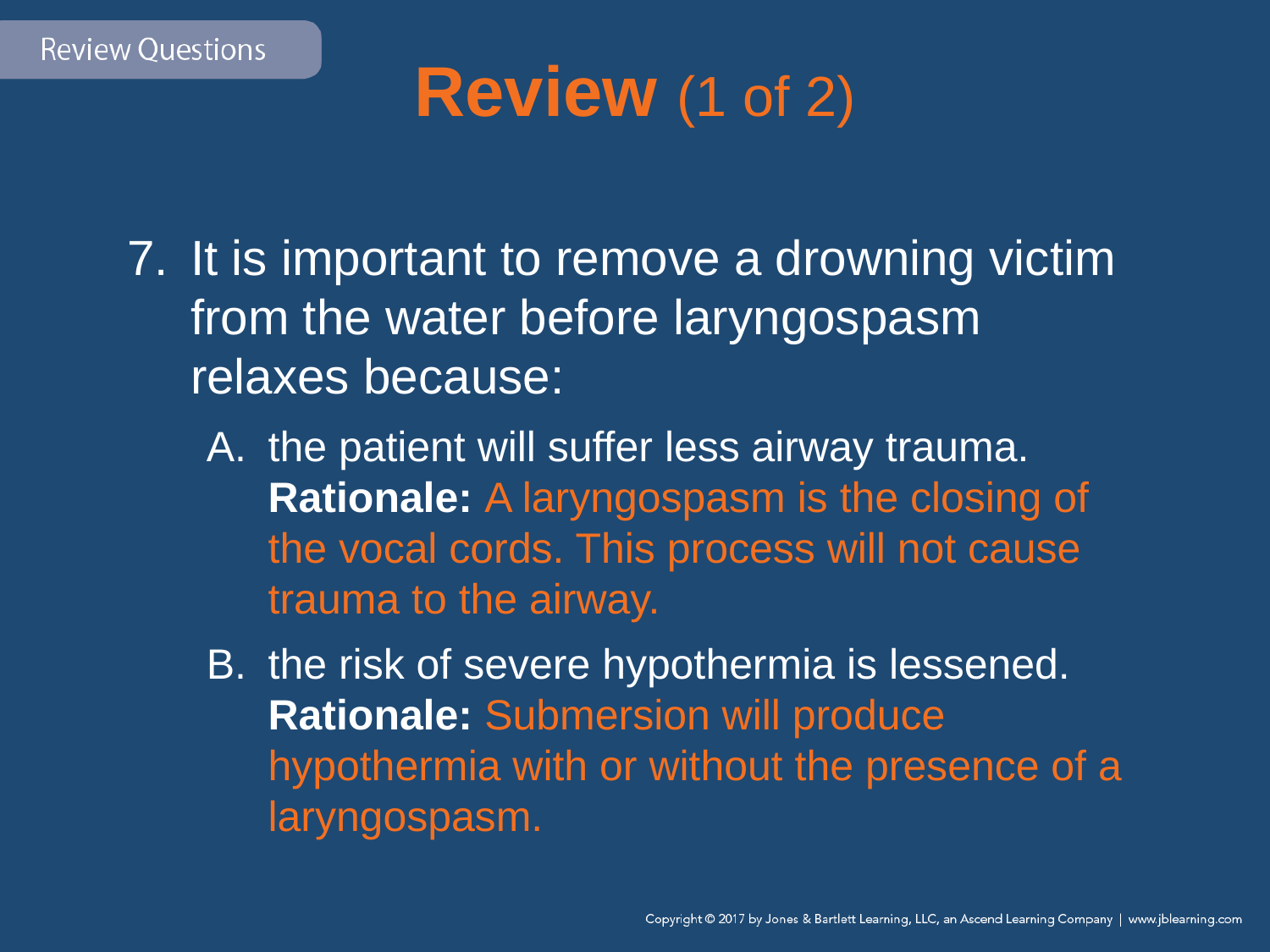

# Review (1 of 2)
It is important to remove a drowning victim from the water before laryngospasm relaxes because:
the patient will suffer less airway trauma.
Rationale: A laryngospasm is the closing of the vocal cords. This process will not cause trauma to the airway.
the risk of severe hypothermia is lessened.
Rationale: Submersion will produce hypothermia with or without the presence of a laryngospasm.